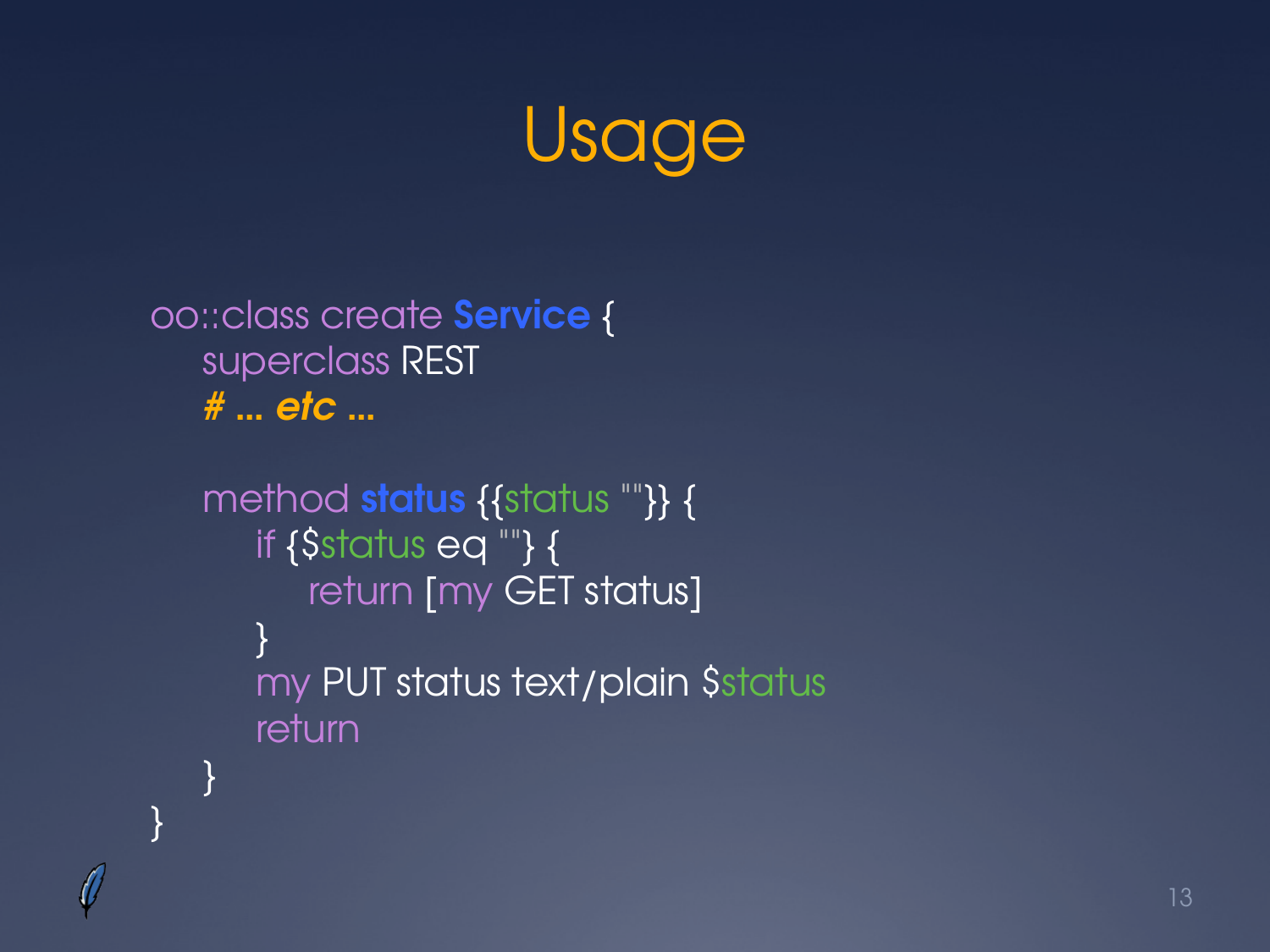

# Usage
oo::class create Service {
     superclass REST
     # … etc …
     method status {{status ""}} {
          if {$status eq ""} {
               return [my GET status]
          }
          my PUT status text/plain $status
          return
     }
}
13